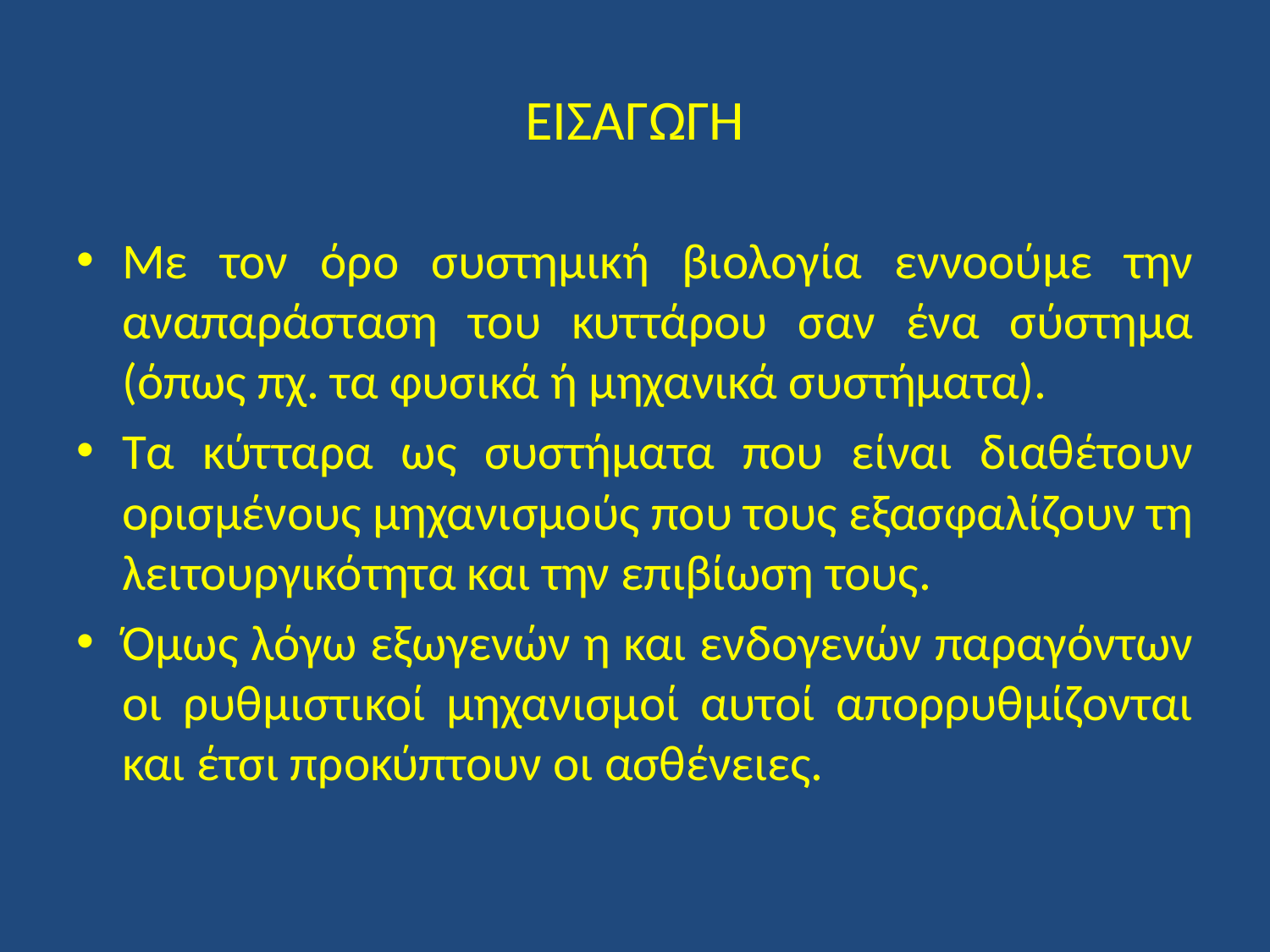

# ΕΙΣΑΓΩΓΗ
Με τον όρο συστημική βιολογία εννοούμε την αναπαράσταση του κυττάρου σαν ένα σύστημα (όπως πχ. τα φυσικά ή μηχανικά συστήματα).
Τα κύτταρα ως συστήματα που είναι διαθέτουν ορισμένους μηχανισμούς που τους εξασφαλίζουν τη λειτουργικότητα και την επιβίωση τους.
Όμως λόγω εξωγενών η και ενδογενών παραγόντων οι ρυθμιστικοί μηχανισμοί αυτοί απορρυθμίζονται και έτσι προκύπτουν οι ασθένειες.